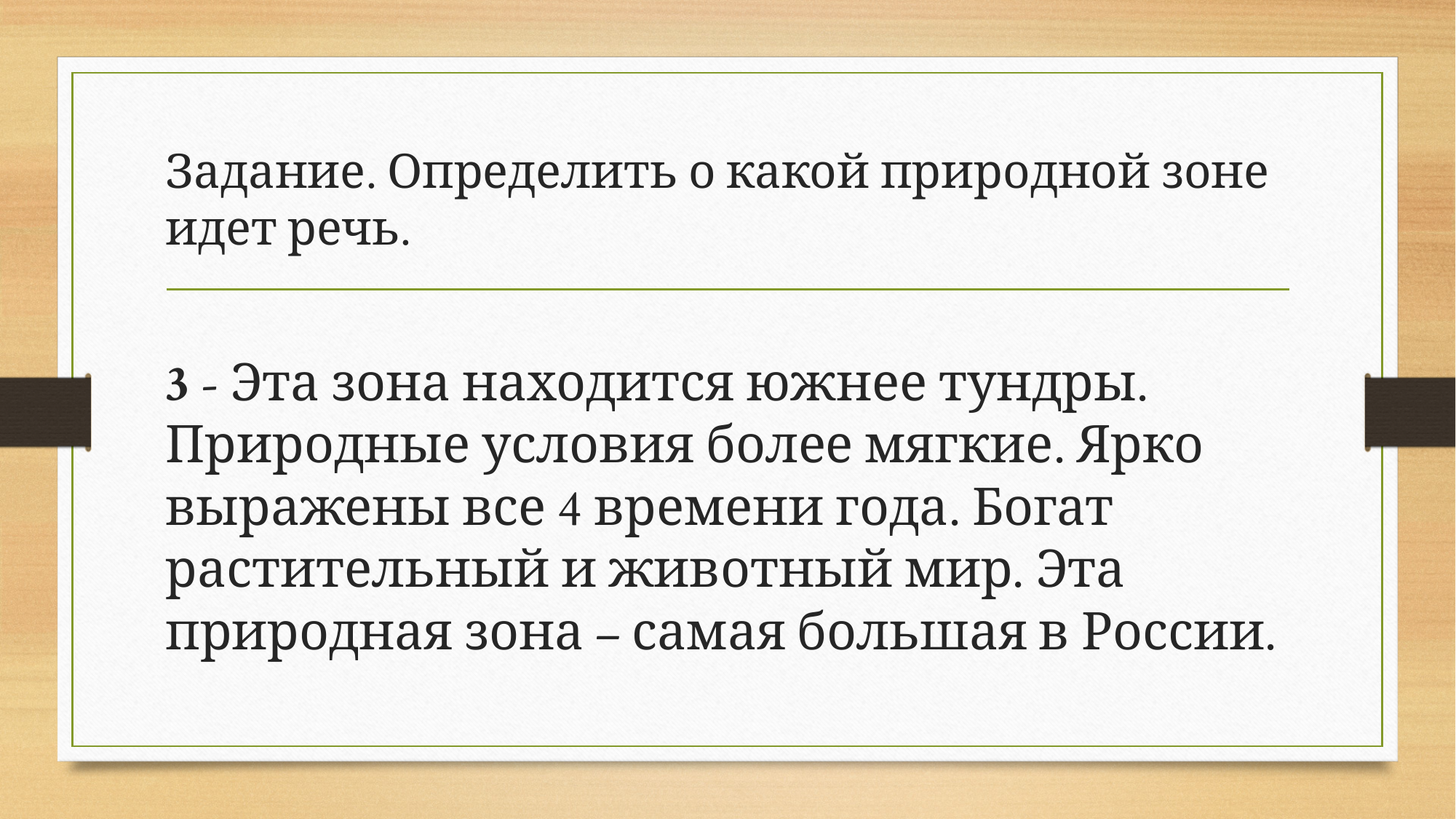

Задание. Определить о какой природной зоне идет речь.

3 - Эта зона находится южнее тундры. Природные условия более мягкие. Ярко выражены все 4 времени года. Богат растительный и животный мир. Эта природная зона – самая большая в России.